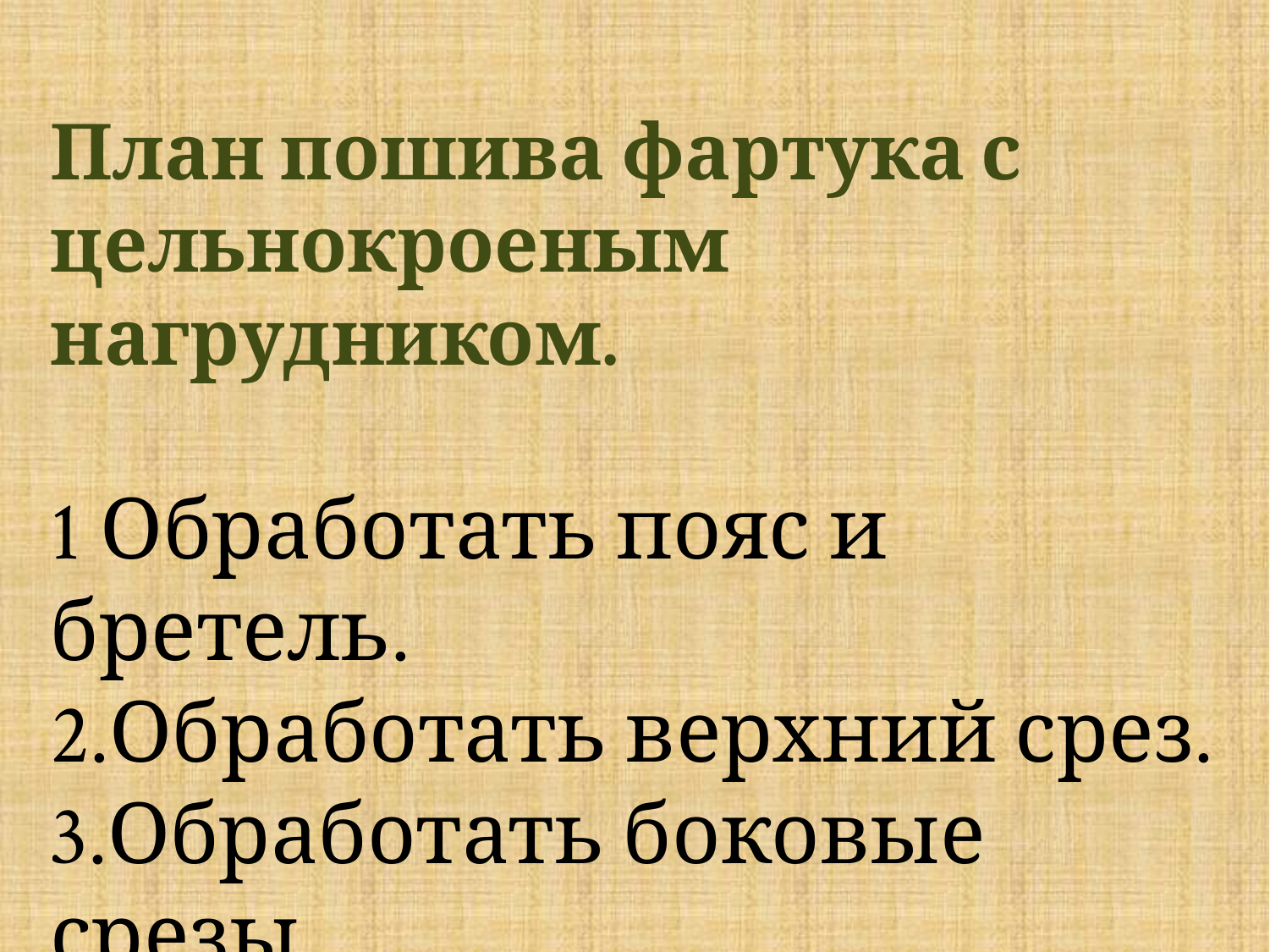

План пошива фартука с цельнокроеным нагрудником.

1 Обработать пояс и бретель.
2.Обработать верхний срез.
3.Обработать боковые срезы.
4.Обработать нижний срез.
5. Отутюжить готовое изделие.